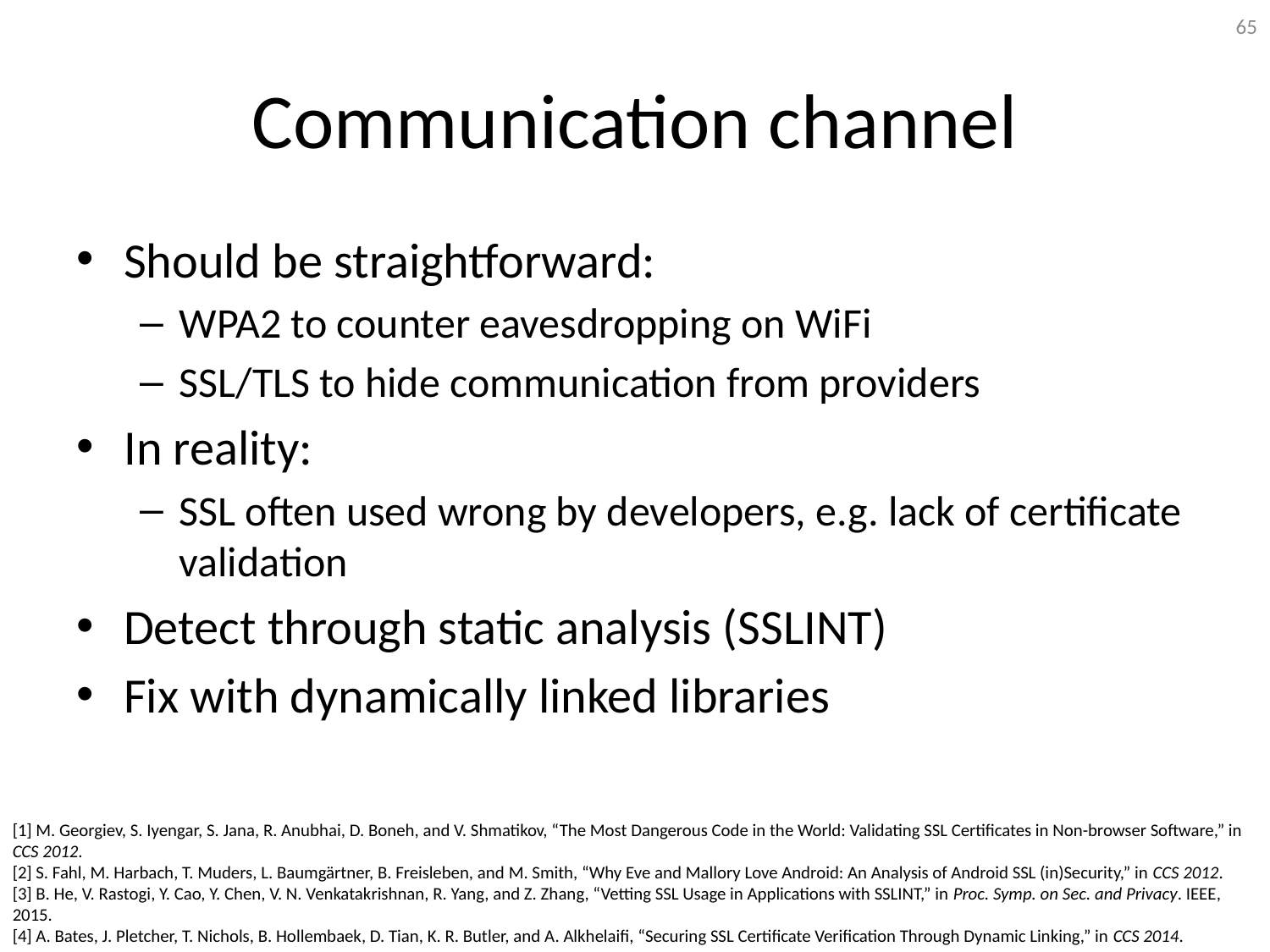

65
# Communication channel
Should be straightforward:
WPA2 to counter eavesdropping on WiFi
SSL/TLS to hide communication from providers
In reality:
SSL often used wrong by developers, e.g. lack of certificate validation
Detect through static analysis (SSLINT)
Fix with dynamically linked libraries
[1] M. Georgiev, S. Iyengar, S. Jana, R. Anubhai, D. Boneh, and V. Shmatikov, “The Most Dangerous Code in the World: Validating SSL Certificates in Non-browser Software,” in CCS 2012.
[2] S. Fahl, M. Harbach, T. Muders, L. Baumgärtner, B. Freisleben, and M. Smith, “Why Eve and Mallory Love Android: An Analysis of Android SSL (in)Security,” in CCS 2012.
[3] B. He, V. Rastogi, Y. Cao, Y. Chen, V. N. Venkatakrishnan, R. Yang, and Z. Zhang, “Vetting SSL Usage in Applications with SSLINT,” in Proc. Symp. on Sec. and Privacy. IEEE, 2015.
[4] A. Bates, J. Pletcher, T. Nichols, B. Hollembaek, D. Tian, K. R. Butler, and A. Alkhelaifi, “Securing SSL Certificate Verification Through Dynamic Linking,” in CCS 2014.